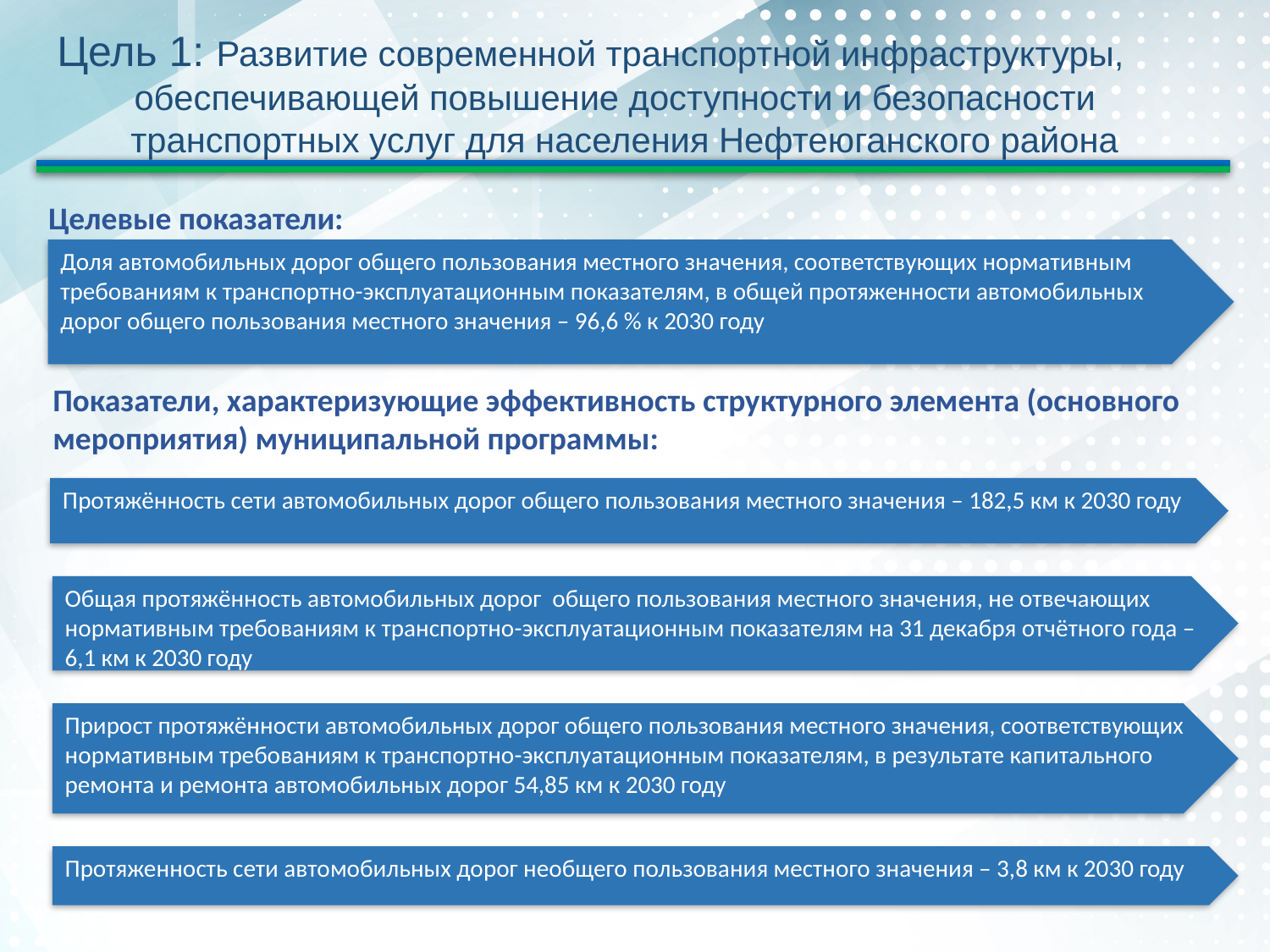

Цель 1: Развитие современной транспортной инфраструктуры,
обеспечивающей повышение доступности и безопасности
транспортных услуг для населения Нефтеюганского района

Целевые показатели:
Доля автомобильных дорог общего пользования местного значения, соответствующих нормативным требованиям к транспортно-эксплуатационным показателям, в общей протяженности автомобильных дорог общего пользования местного значения – 96,6 % к 2030 году
Показатели, характеризующие эффективность структурного элемента (основного мероприятия) муниципальной программы:
Протяжённость сети автомобильных дорог общего пользования местного значения – 182,5 км к 2030 году

Общая протяжённость автомобильных дорог  общего пользования местного значения, не отвечающих нормативным требованиям к транспортно-эксплуатационным показателям на 31 декабря отчётного года – 6,1 км к 2030 году
Прирост протяжённости автомобильных дорог общего пользования местного значения, соответствующих нормативным требованиям к транспортно-эксплуатационным показателям, в результате капитального ремонта и ремонта автомобильных дорог 54,85 км к 2030 году
Протяженность сети автомобильных дорог необщего пользования местного значения – 3,8 км к 2030 году